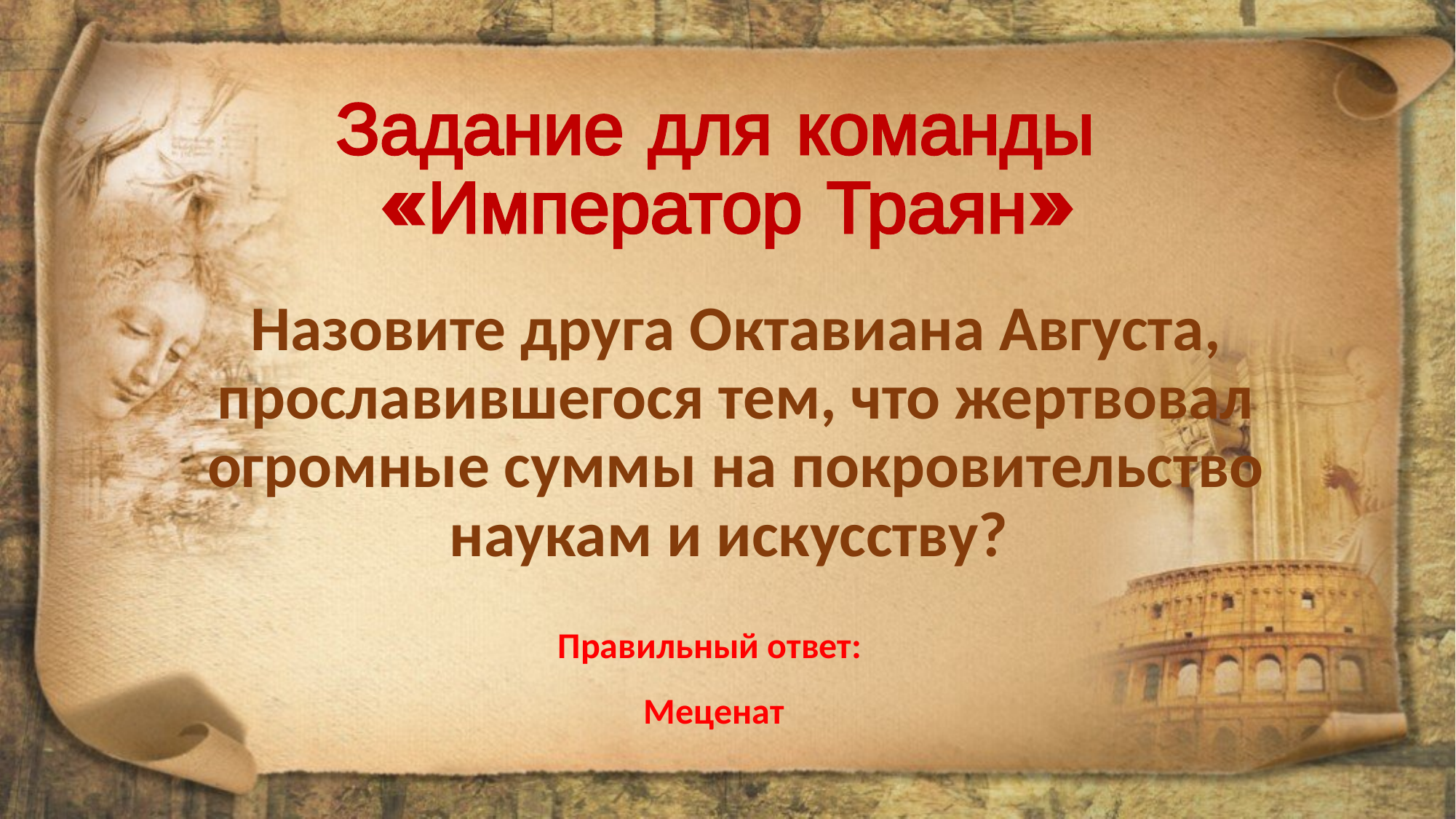

# Задание для команды «Император Траян»
Назовите друга Октавиана Августа, прославившегося тем, что жертвовал огромные суммы на покровительство наукам и искусству?
Правильный ответ:
Меценат